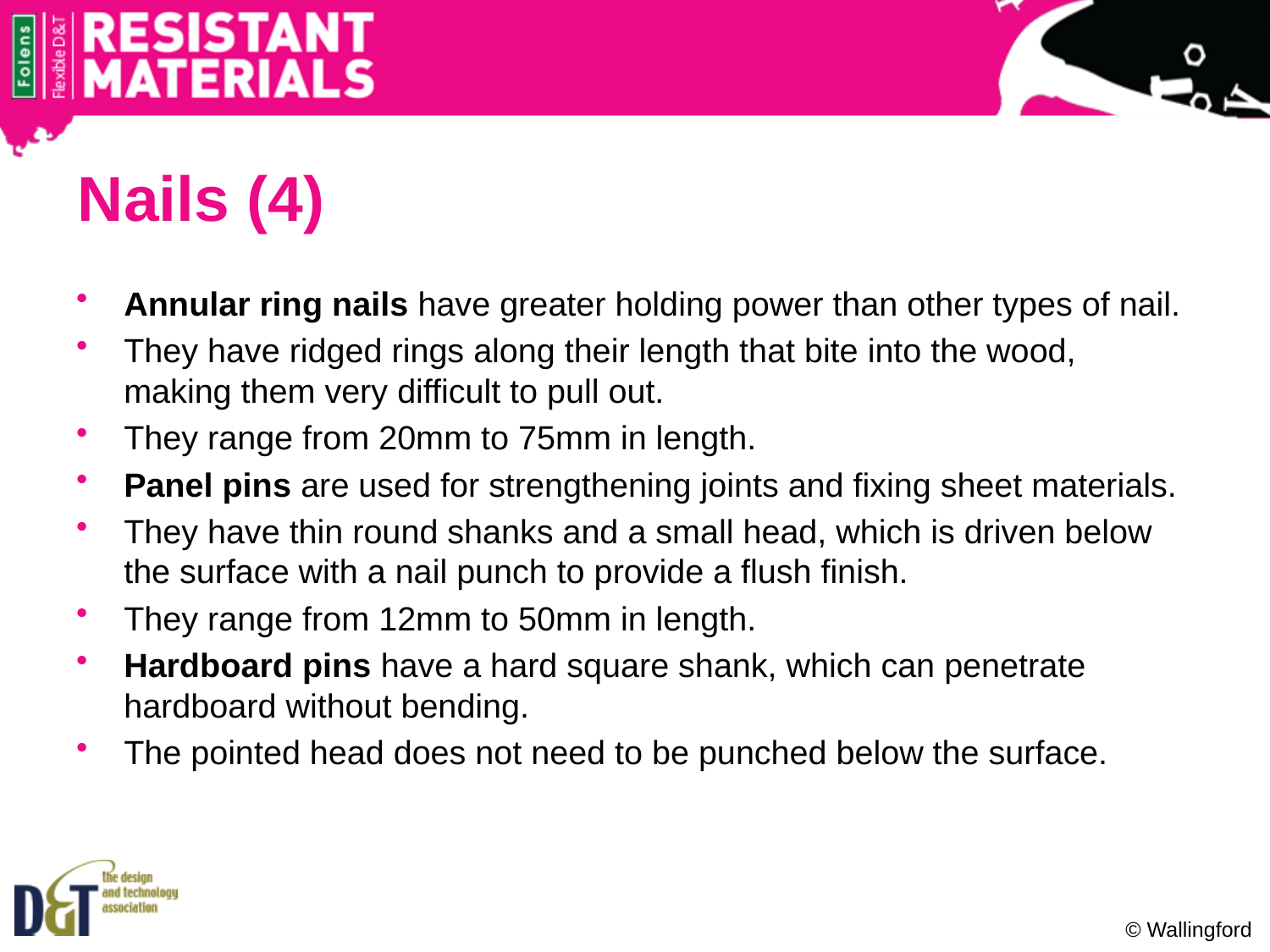

# Nails (4)
Annular ring nails have greater holding power than other types of nail.
They have ridged rings along their length that bite into the wood, making them very difficult to pull out.
They range from 20mm to 75mm in length.
Panel pins are used for strengthening joints and fixing sheet materials.
They have thin round shanks and a small head, which is driven below the surface with a nail punch to provide a flush finish.
They range from 12mm to 50mm in length.
Hardboard pins have a hard square shank, which can penetrate hardboard without bending.
The pointed head does not need to be punched below the surface.

© Wallingford